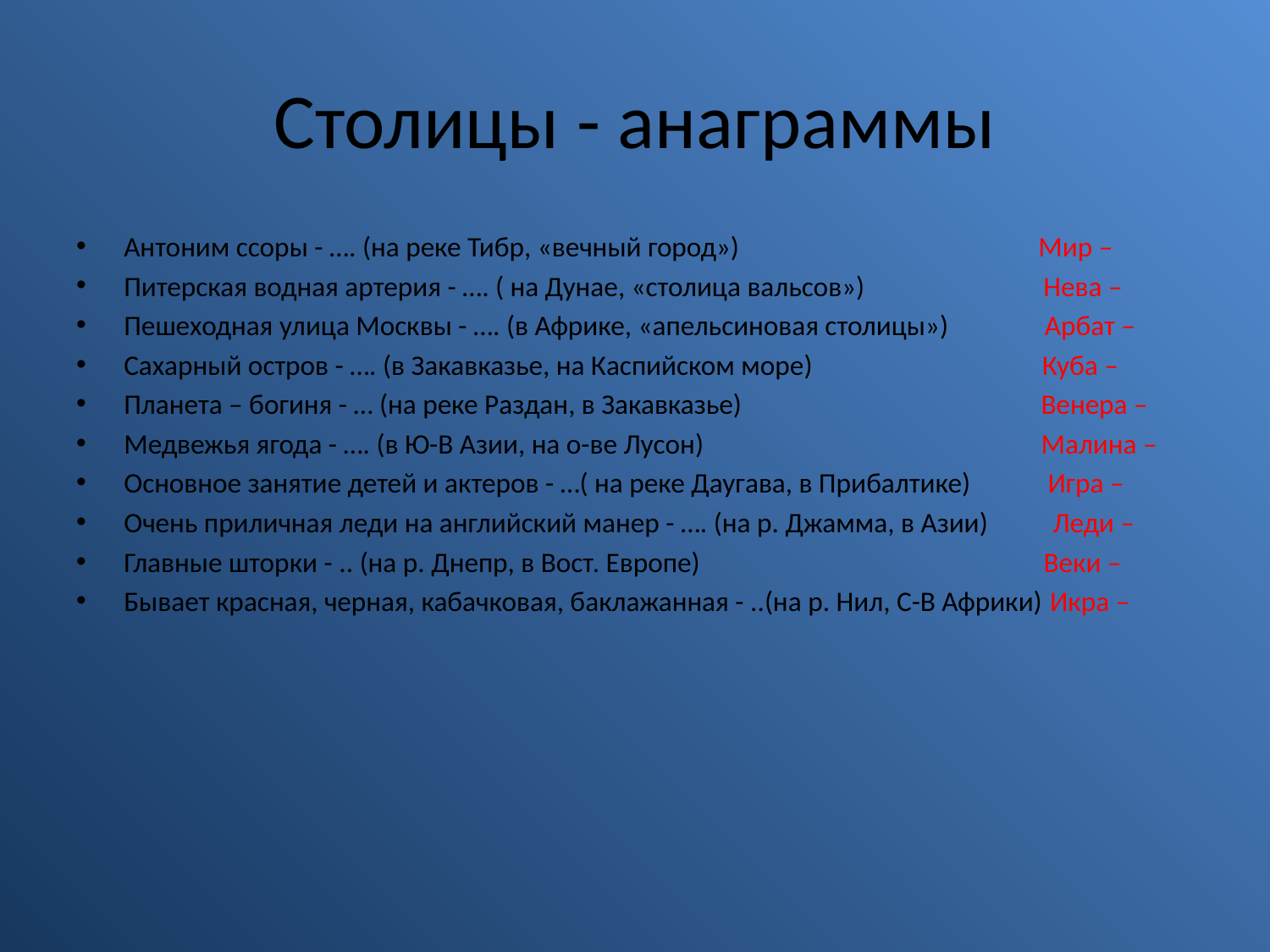

# Столицы - анаграммы
Антоним ссоры - …. (на реке Тибр, «вечный город»)                                               Мир –
Питерская водная артерия - …. ( на Дунае, «столица вальсов»)                            Нева –
Пешеходная улица Москвы - …. (в Африке, «апельсиновая столицы»)               Арбат –
Сахарный остров - …. (в Закавказье, на Каспийском море)                                    Куба –
Планета – богиня - … (на реке Раздан, в Закавказье)                                               Венера –
Медвежья ягода - …. (в Ю-В Азии, на о-ве Лусон)                                                     Малина –
Основное занятие детей и актеров - …( на реке Даугава, в Прибалтике)            Игра –
Очень приличная леди на английский манер - …. (на р. Джамма, в Азии)          Леди –
Главные шторки - .. (на р. Днепр, в Вост. Европе)                                                      Веки –
Бывает красная, черная, кабачковая, баклажанная - ..(на р. Нил, С-В Африки) Икра –